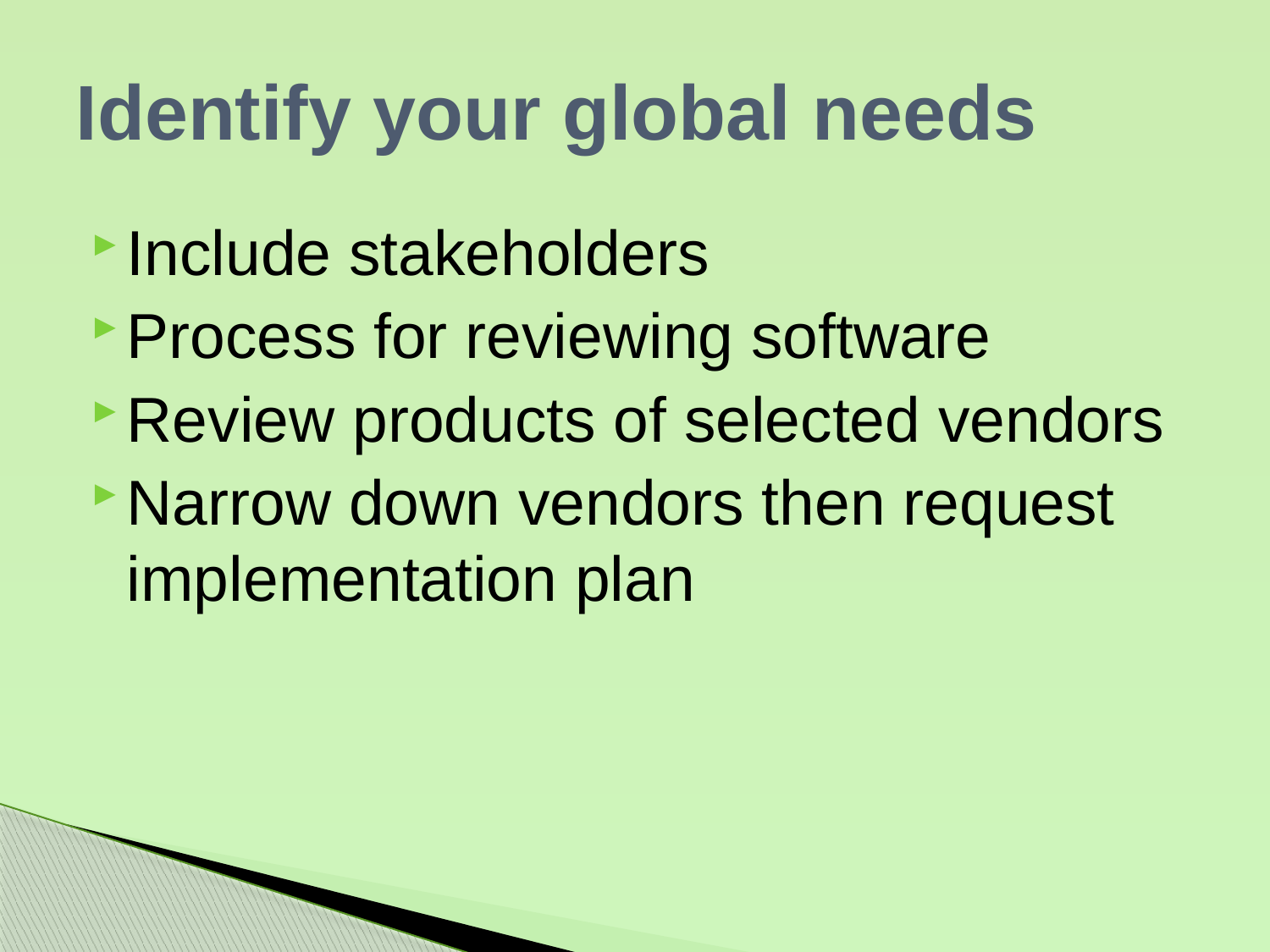

# Identify your global needs
Include stakeholders
Process for reviewing software
Review products of selected vendors
Narrow down vendors then request implementation plan